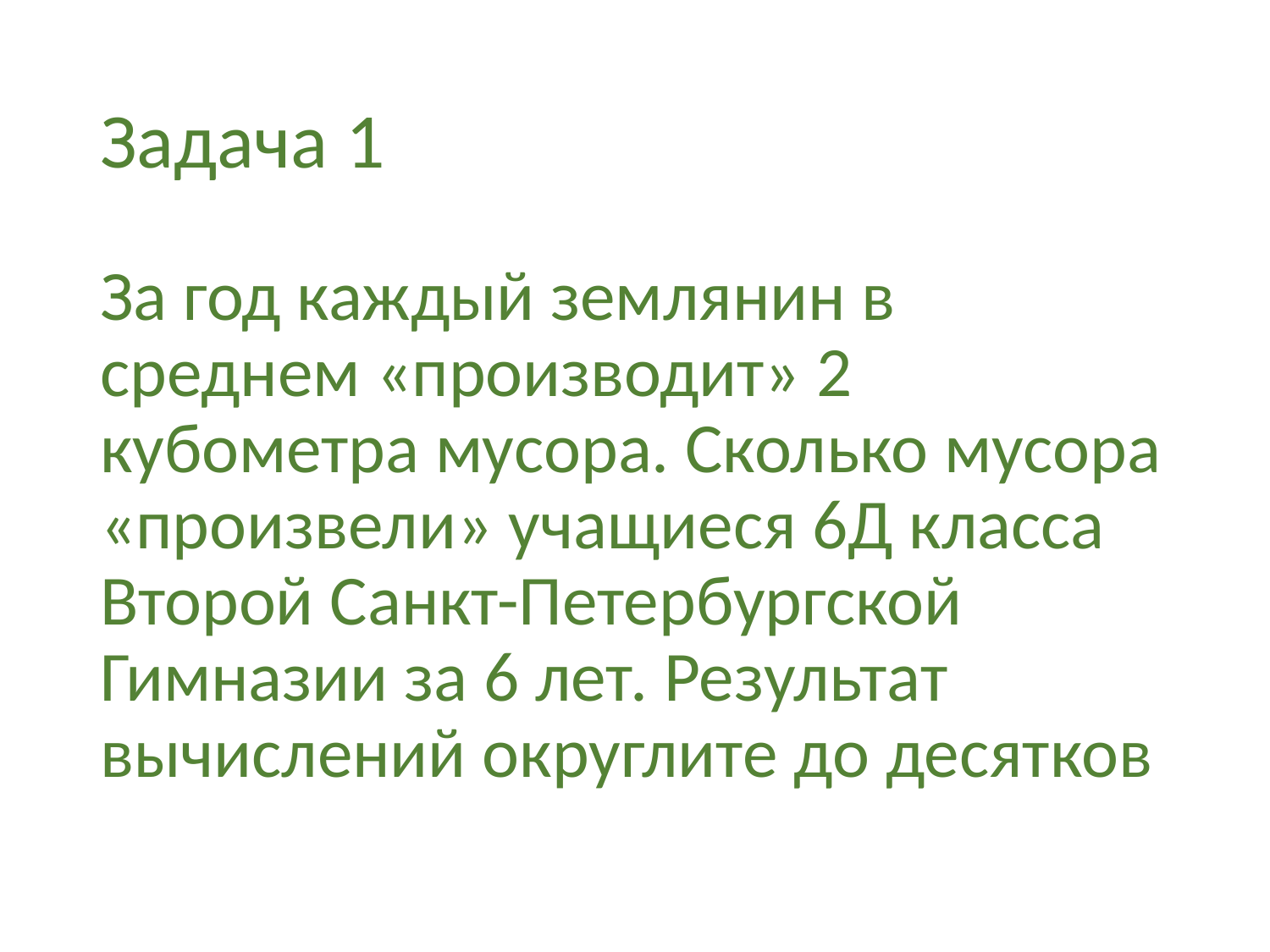

# Задача 1
За год каждый землянин в среднем «производит» 2 кубометра мусора. Сколько мусора «произвели» учащиеся 6Д класса Второй Санкт-Петербургской Гимназии за 6 лет. Результат вычислений округлите до десятков